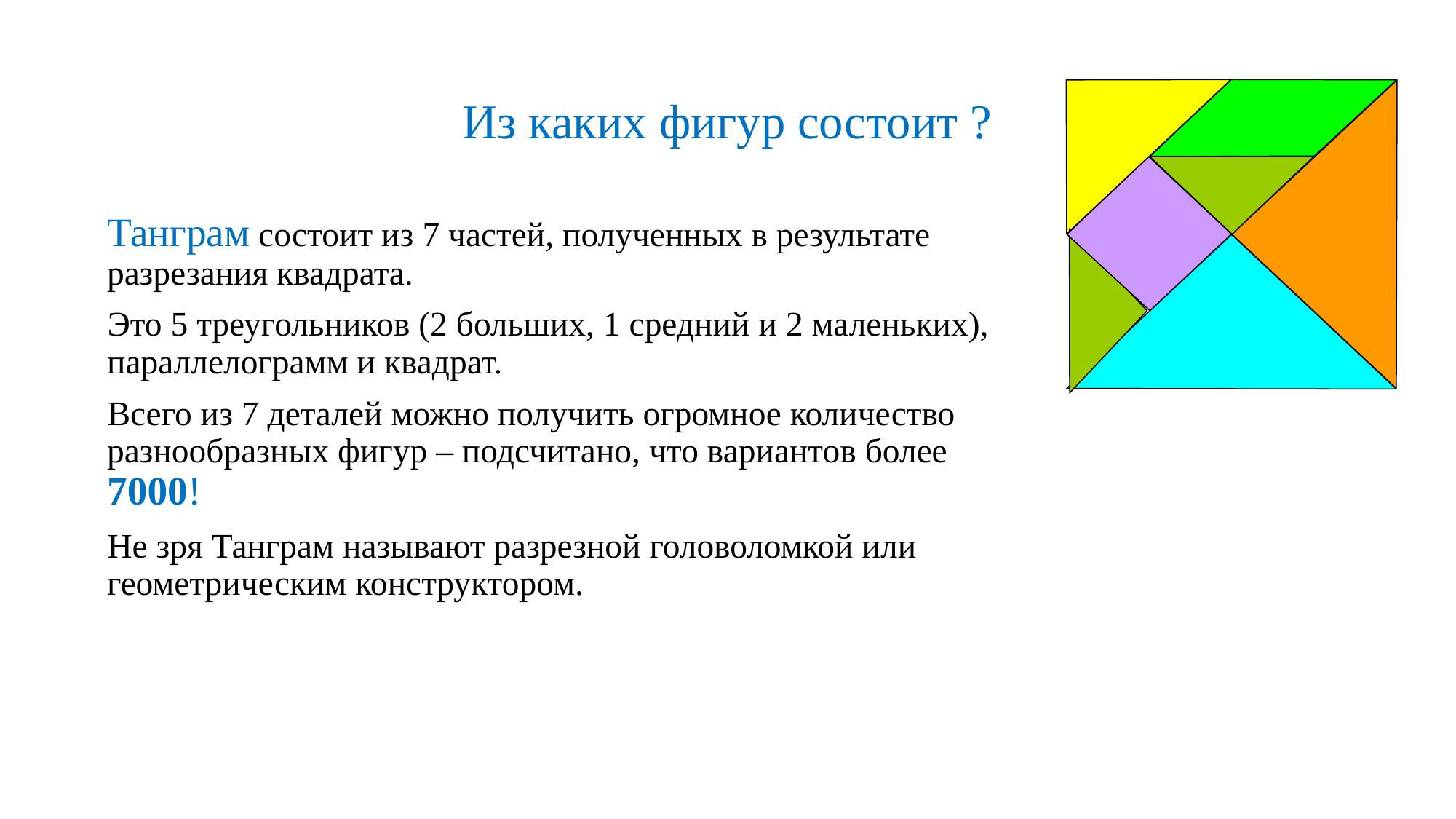

# Из каких фигур состоит ?

	Танграм состоит из 7 частей, полученных в результате разрезания квадрата.
   Это 5 треугольников (2 больших, 1 средний и 2 маленьких), параллелограмм и квадрат.
   Всего из 7 деталей можно получить огромное количество разнообразных фигур – подсчитано, что вариантов более 7000!
   Не зря Танграм называют разрезной головоломкой или геометрическим конструктором.